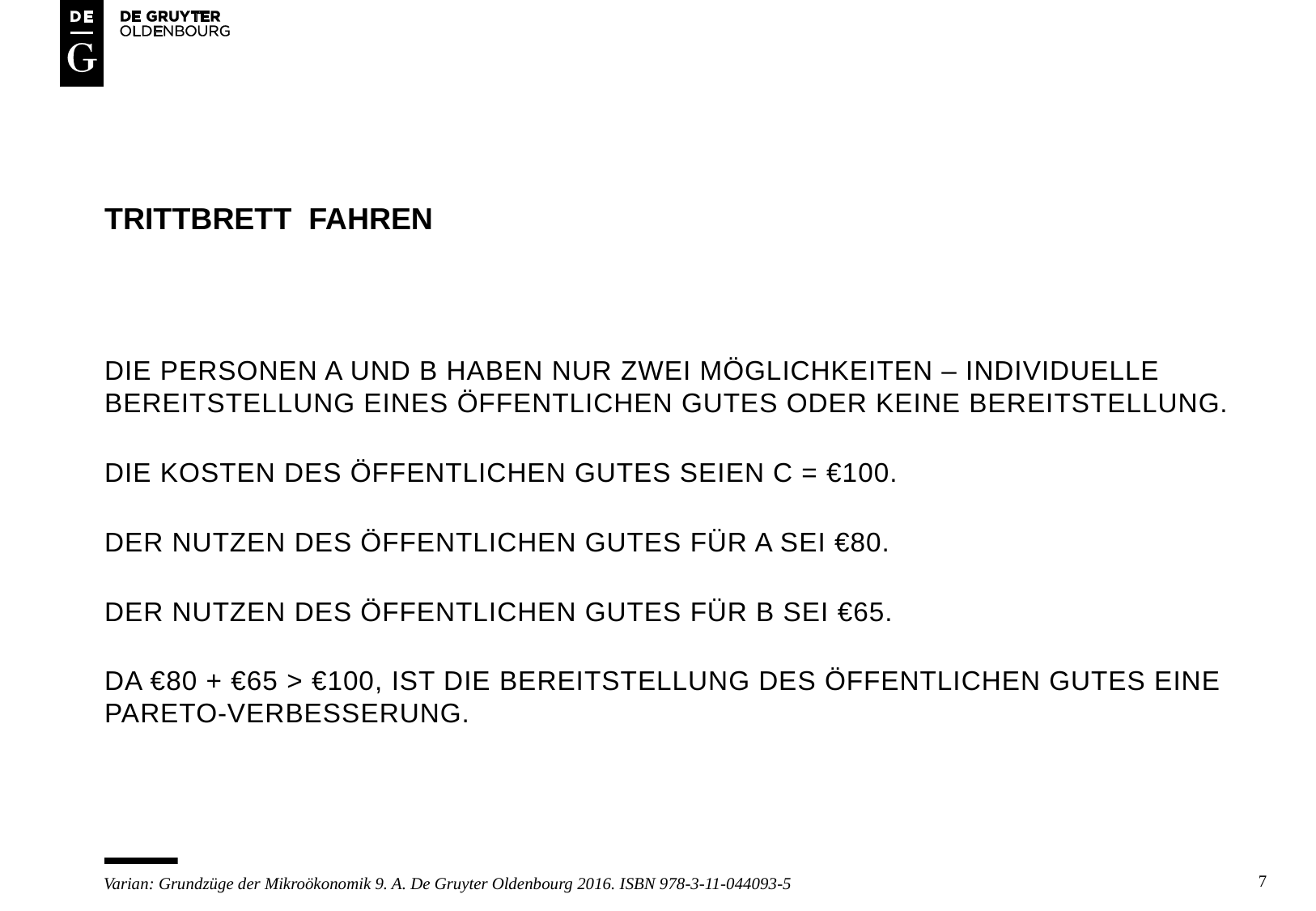

# Trittbrett  fahren

Die personen a und b haben nur zwei möglichkeiten – individuelle bereitstellung eines öffentlichen gutes oder keine bereitstellung.
Die kosten des öffentlichen gutes seien c = €100.
Der nutzen des öffentlichen Gutes für a sei €80.
Der nutzen des öffentlichen Gutes für B sei €65.
Da €80 + €65 > €100, ist die bereitstellung des öffentlichen gutes eine pareto-verbesserung.
7
Varian: Grundzüge der Mikroökonomik 9. A. De Gruyter Oldenbourg 2016. ISBN 978-3-11-044093-5